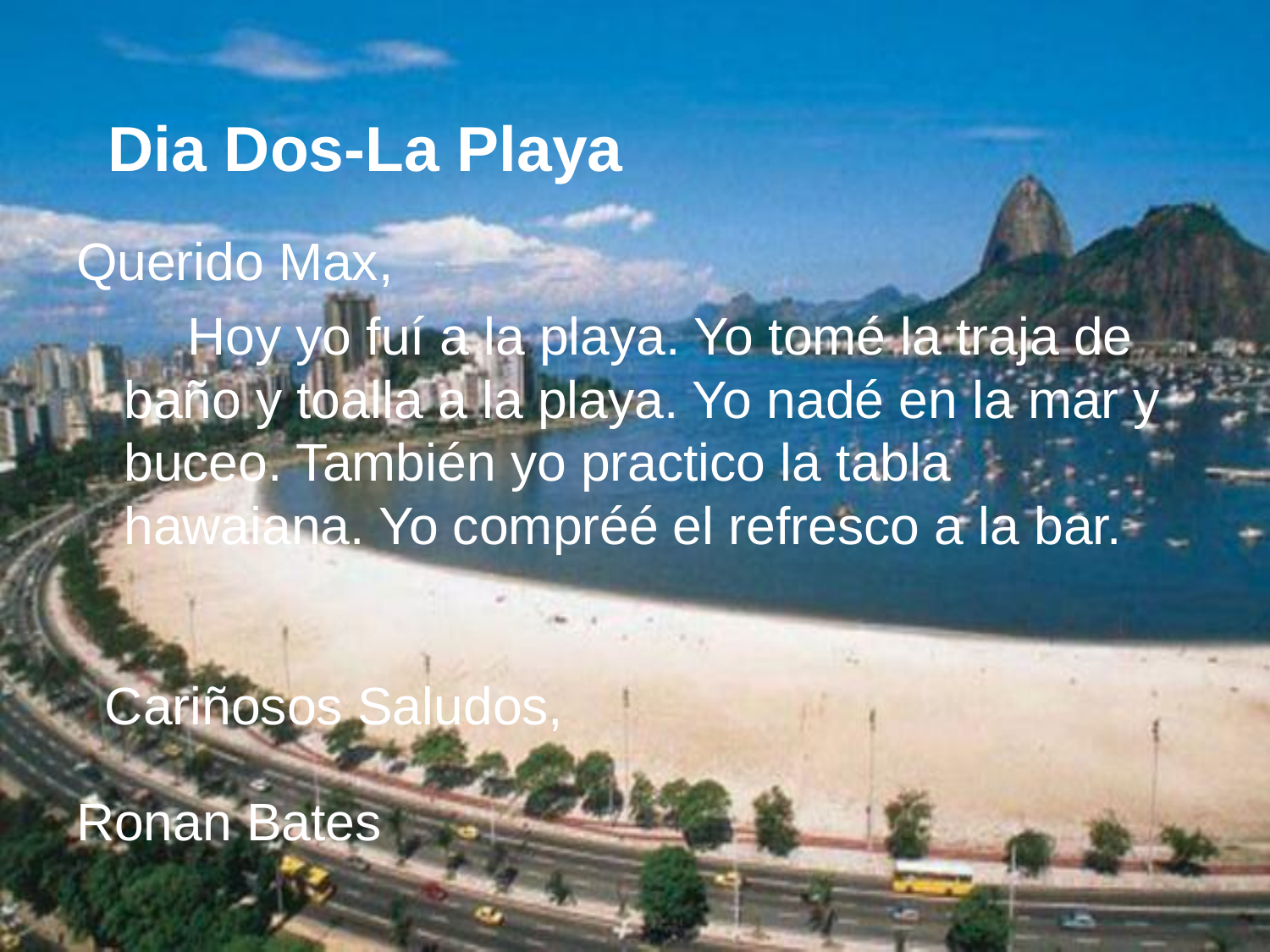

# Dia Dos-La Playa
Querido Max,
Hoy yo fuí a la playa. Yo tomé la traja de baño y toalla a la playa. Yo nadé en la mar y buceo. También yo practico la tabla hawaiana. Yo compréé el refresco a la bar.

 Cariñosos Saludos,
Ronan Bates